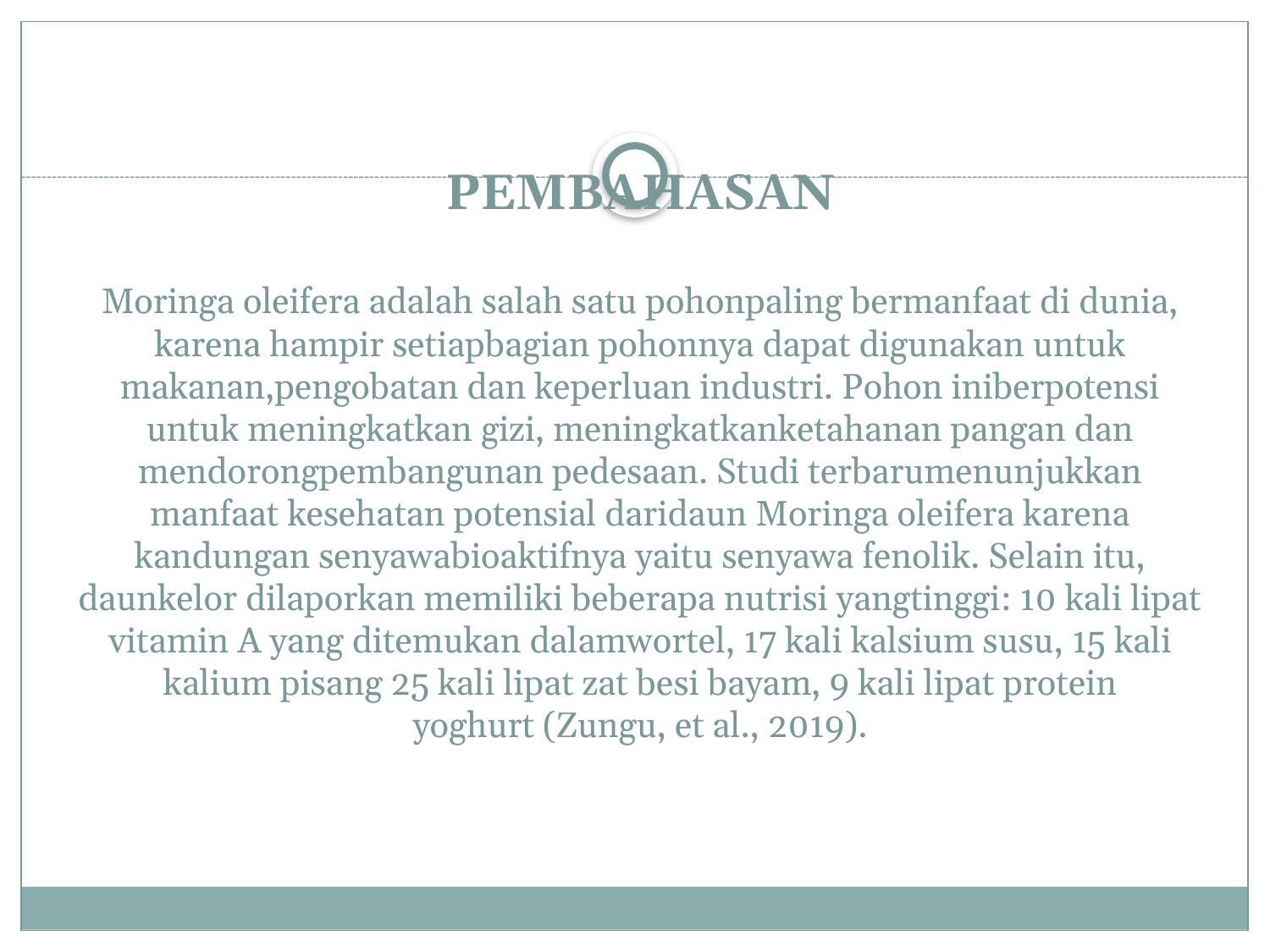

# PEMBAHASAN Moringa oleifera adalah salah satu pohonpaling bermanfaat di dunia, karena hampir setiapbagian pohonnya dapat digunakan untuk makanan,pengobatan dan keperluan industri. Pohon iniberpotensi untuk meningkatkan gizi, meningkatkanketahanan pangan dan mendorongpembangunan pedesaan. Studi terbarumenunjukkan manfaat kesehatan potensial daridaun Moringa oleifera karena kandungan senyawabioaktifnya yaitu senyawa fenolik. Selain itu, daunkelor dilaporkan memiliki beberapa nutrisi yangtinggi: 10 kali lipat vitamin A yang ditemukan dalamwortel, 17 kali kalsium susu, 15 kali kalium pisang 25 kali lipat zat besi bayam, 9 kali lipat protein yoghurt (Zungu, et al., 2019).